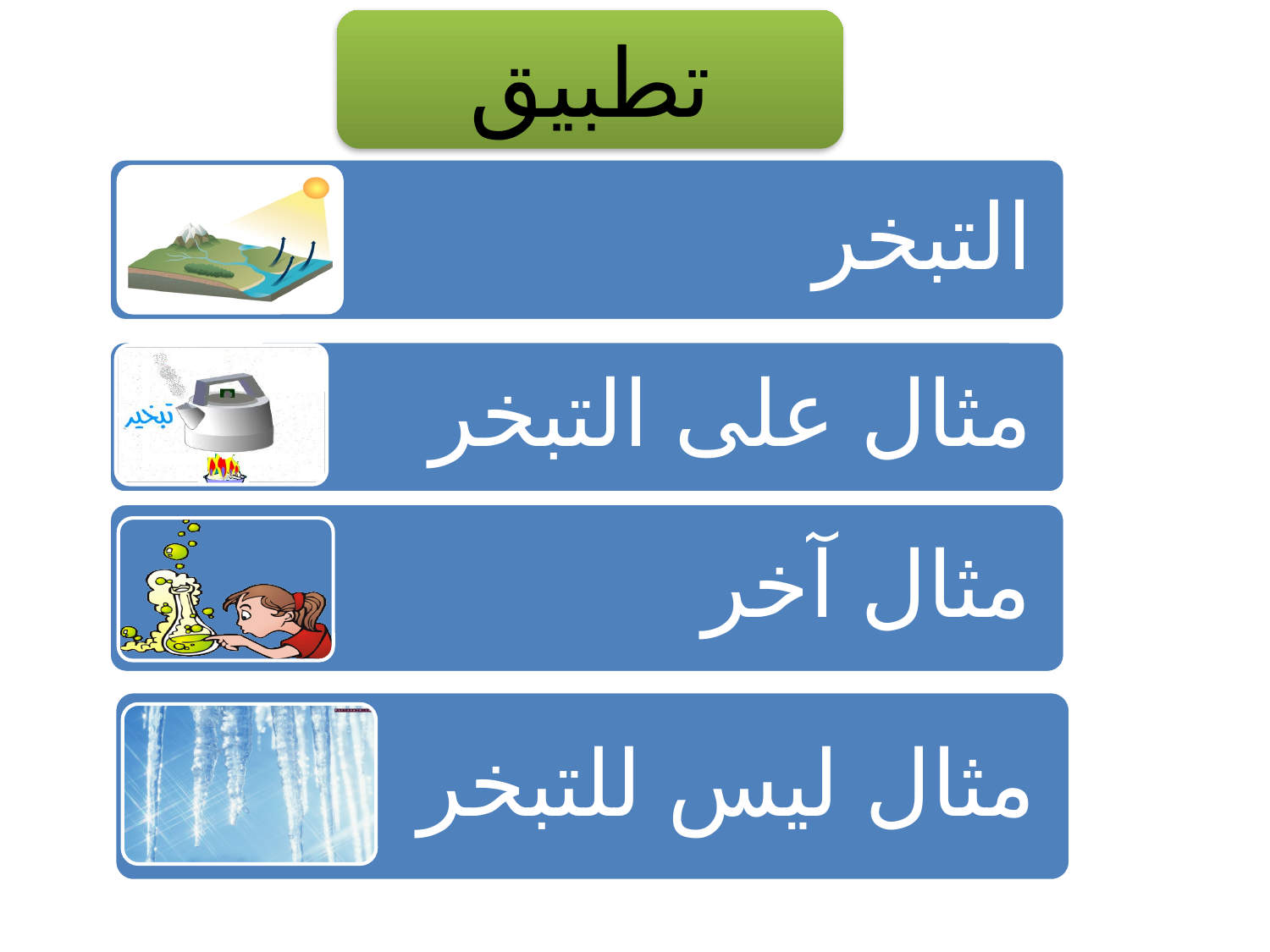

تطبيق
التبخر
مثال على التبخر
مثال آخر
مثال ليس للتبخر